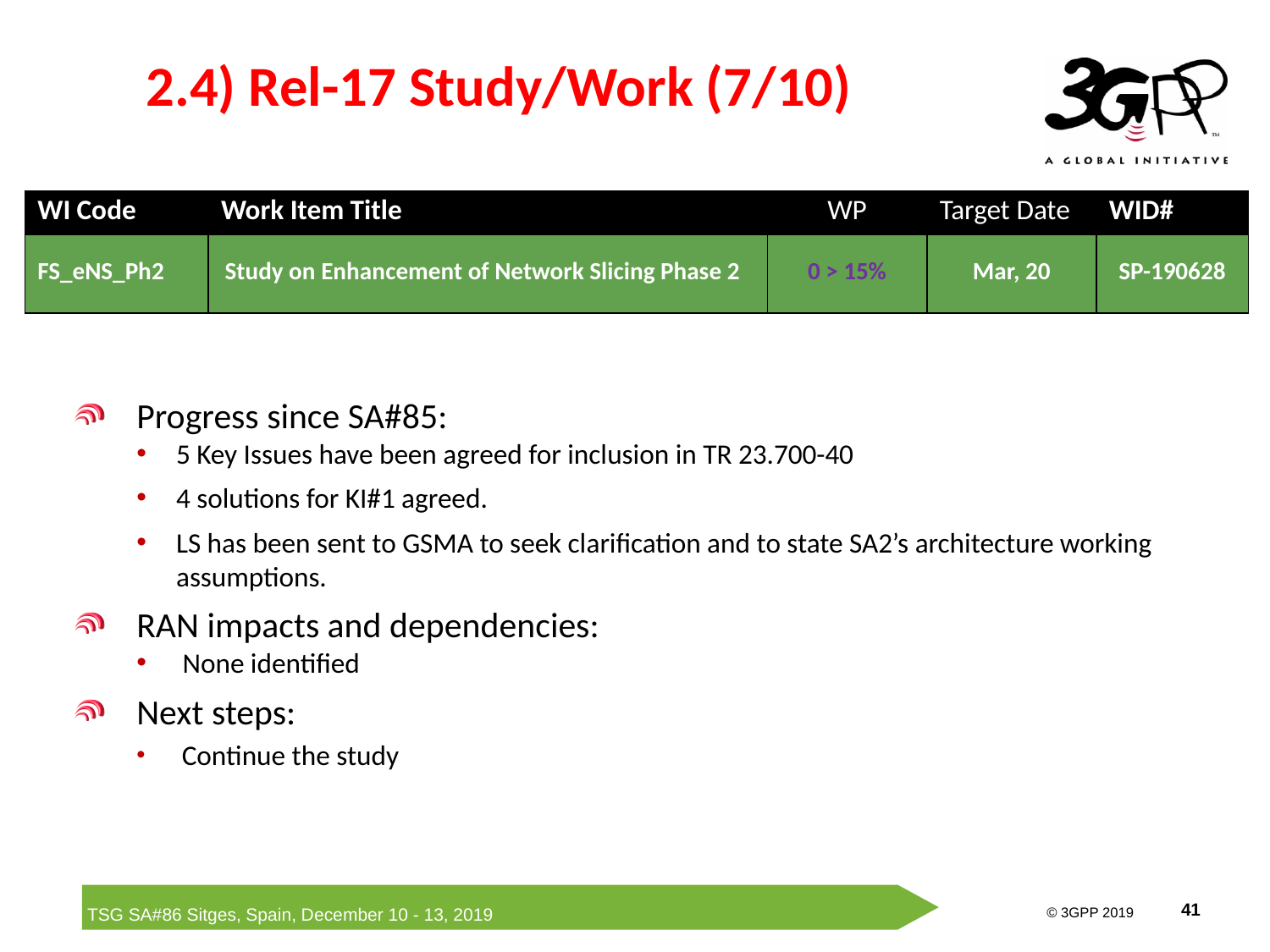

# 2.4) Rel-17 Study/Work (7/10)
| WI Code | Work Item Title | WP | Target Date | WID# |
| --- | --- | --- | --- | --- |
| FS\_eNS\_Ph2 | Study on Enhancement of Network Slicing Phase 2 | 0 > 15% | Mar, 20 | SP-190628 |
Progress since SA#85:
5 Key Issues have been agreed for inclusion in TR 23.700-40
4 solutions for KI#1 agreed.
LS has been sent to GSMA to seek clarification and to state SA2’s architecture working assumptions.
RAN impacts and dependencies:
 None identified
Next steps:
 Continue the study